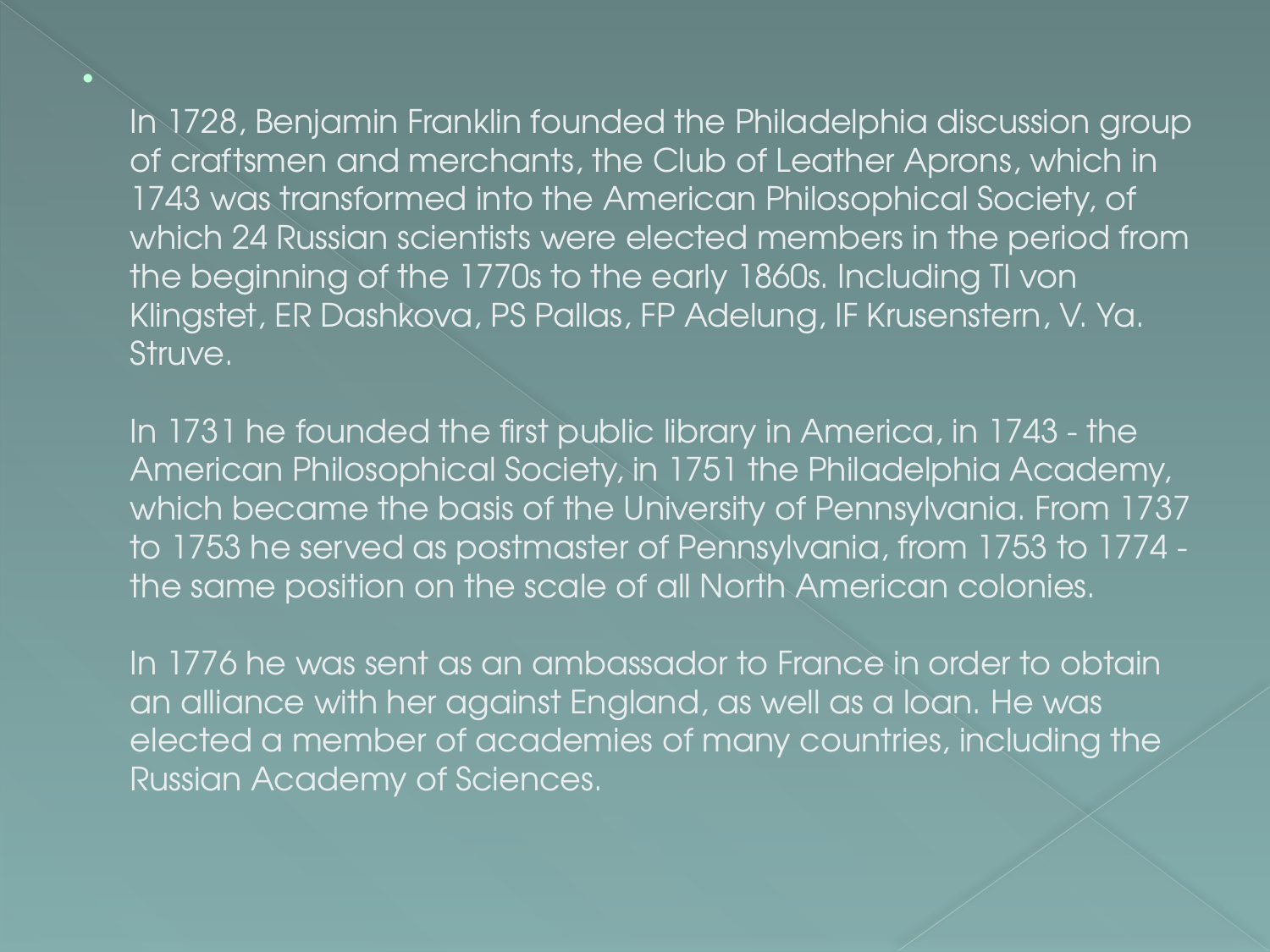

In 1728, Benjamin Franklin founded the Philadelphia discussion group of craftsmen and merchants, the Club of Leather Aprons, which in 1743 was transformed into the American Philosophical Society, of which 24 Russian scientists were elected members in the period from the beginning of the 1770s to the early 1860s. Including TI von Klingstet, ER Dashkova, PS Pallas, FP Adelung, IF Krusenstern, V. Ya. Struve.
In 1731 he founded the first public library in America, in 1743 - the American Philosophical Society, in 1751 the Philadelphia Academy, which became the basis of the University of Pennsylvania. From 1737 to 1753 he served as postmaster of Pennsylvania, from 1753 to 1774 - the same position on the scale of all North American colonies.
In 1776 he was sent as an ambassador to France in order to obtain an alliance with her against England, as well as a loan. He was elected a member of academies of many countries, including the Russian Academy of Sciences.